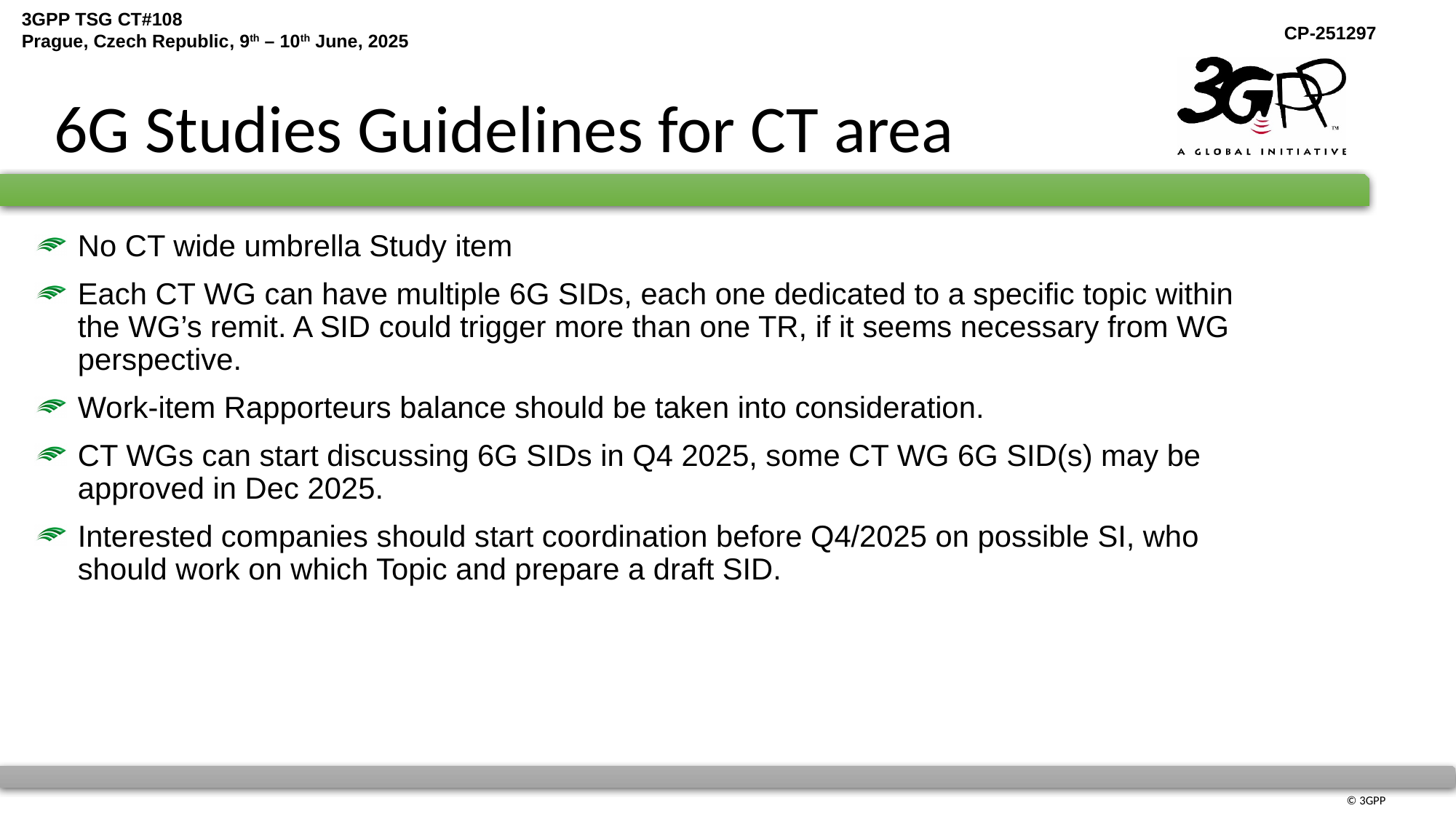

# 6G Studies Guidelines for CT area
No CT wide umbrella Study item
Each CT WG can have multiple 6G SIDs, each one dedicated to a specific topic within the WG’s remit. A SID could trigger more than one TR, if it seems necessary from WG perspective.
Work-item Rapporteurs balance should be taken into consideration.
CT WGs can start discussing 6G SIDs in Q4 2025, some CT WG 6G SID(s) may be approved in Dec 2025.
Interested companies should start coordination before Q4/2025 on possible SI, who should work on which Topic and prepare a draft SID.